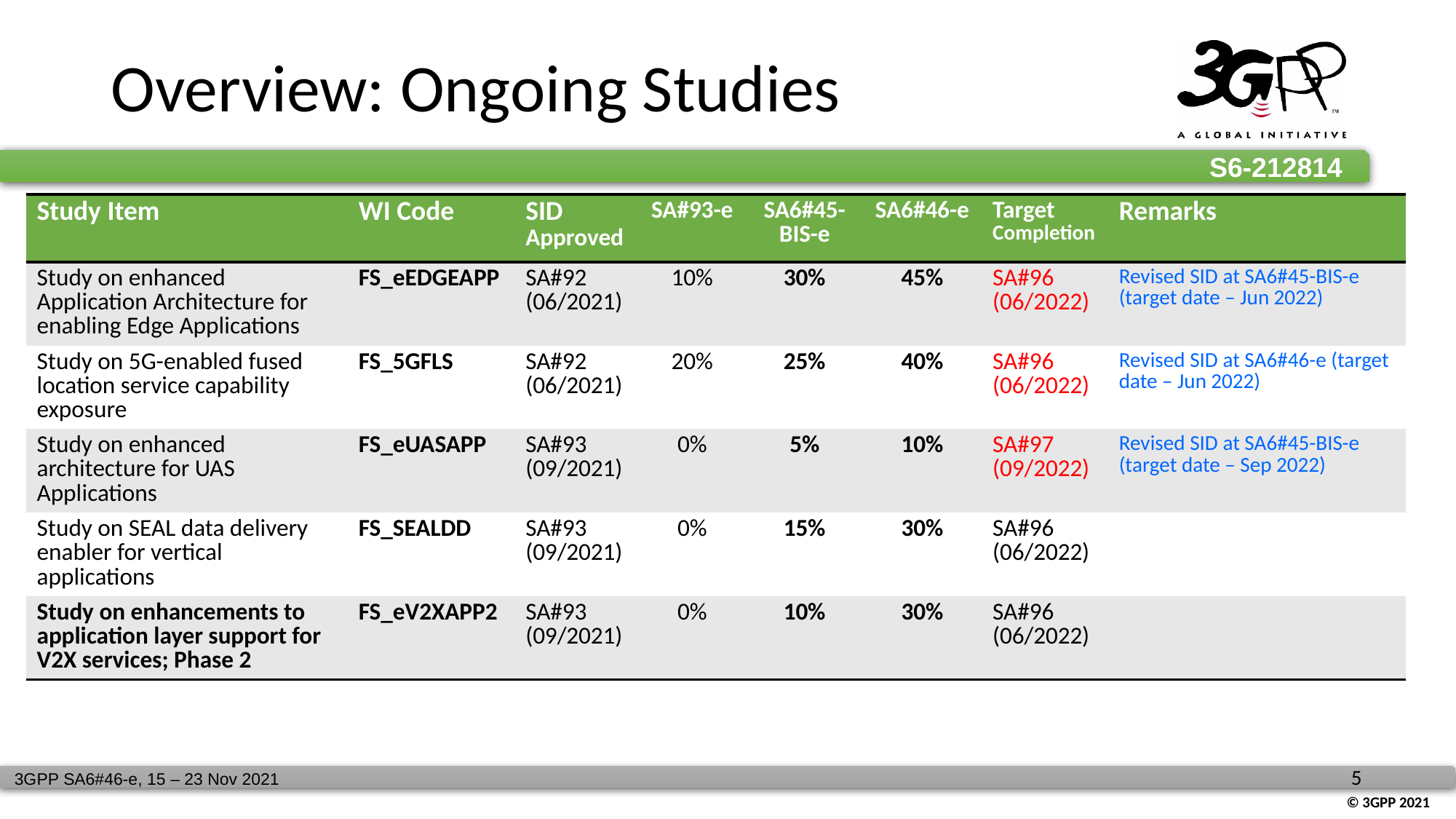

# Overview: Ongoing Studies
| Study Item | WI Code | SID Approved | SA#93-e | SA6#45-BIS-e | SA6#46-e | Target Completion | Remarks |
| --- | --- | --- | --- | --- | --- | --- | --- |
| Study on enhanced Application Architecture for enabling Edge Applications | FS\_eEDGEAPP | SA#92 (06/2021) | 10% | 30% | 45% | SA#96 (06/2022) | Revised SID at SA6#45-BIS-e (target date – Jun 2022) |
| Study on 5G-enabled fused location service capability exposure | FS\_5GFLS | SA#92 (06/2021) | 20% | 25% | 40% | SA#96 (06/2022) | Revised SID at SA6#46-e (target date – Jun 2022) |
| Study on enhanced architecture for UAS Applications | FS\_eUASAPP | SA#93 (09/2021) | 0% | 5% | 10% | SA#97 (09/2022) | Revised SID at SA6#45-BIS-e (target date – Sep 2022) |
| Study on SEAL data delivery enabler for vertical applications | FS\_SEALDD | SA#93 (09/2021) | 0% | 15% | 30% | SA#96 (06/2022) |  |
| Study on enhancements to application layer support for V2X services; Phase 2 | FS\_eV2XAPP2 | SA#93 (09/2021) | 0% | 10% | 30% | SA#96 (06/2022) |  |